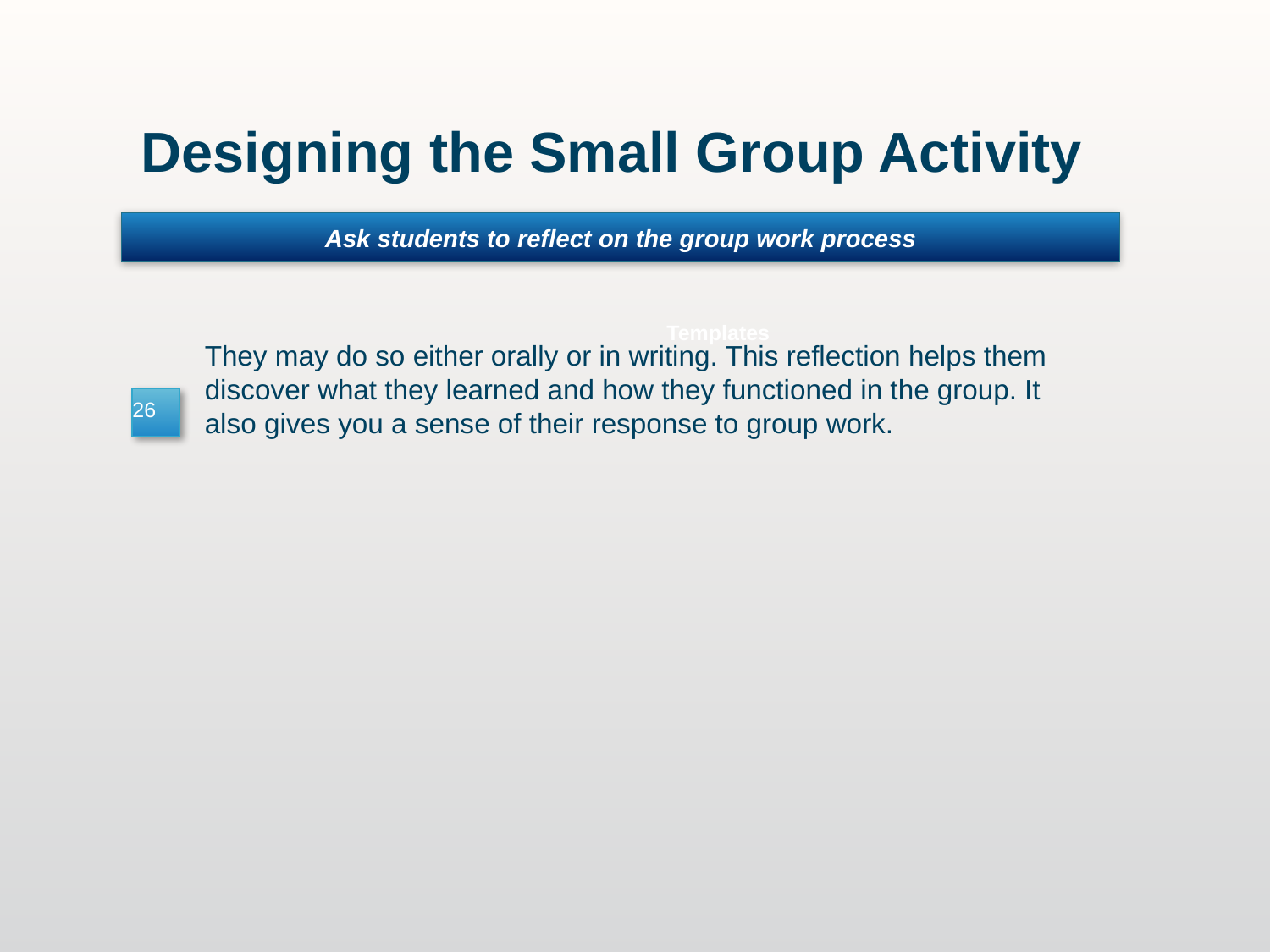

Designing the Small Group Activity
Ask students to reflect on the group work process
Templates
They may do so either orally or in writing. This reflection helps them discover what they learned and how they functioned in the group. It also gives you a sense of their response to group work.

26